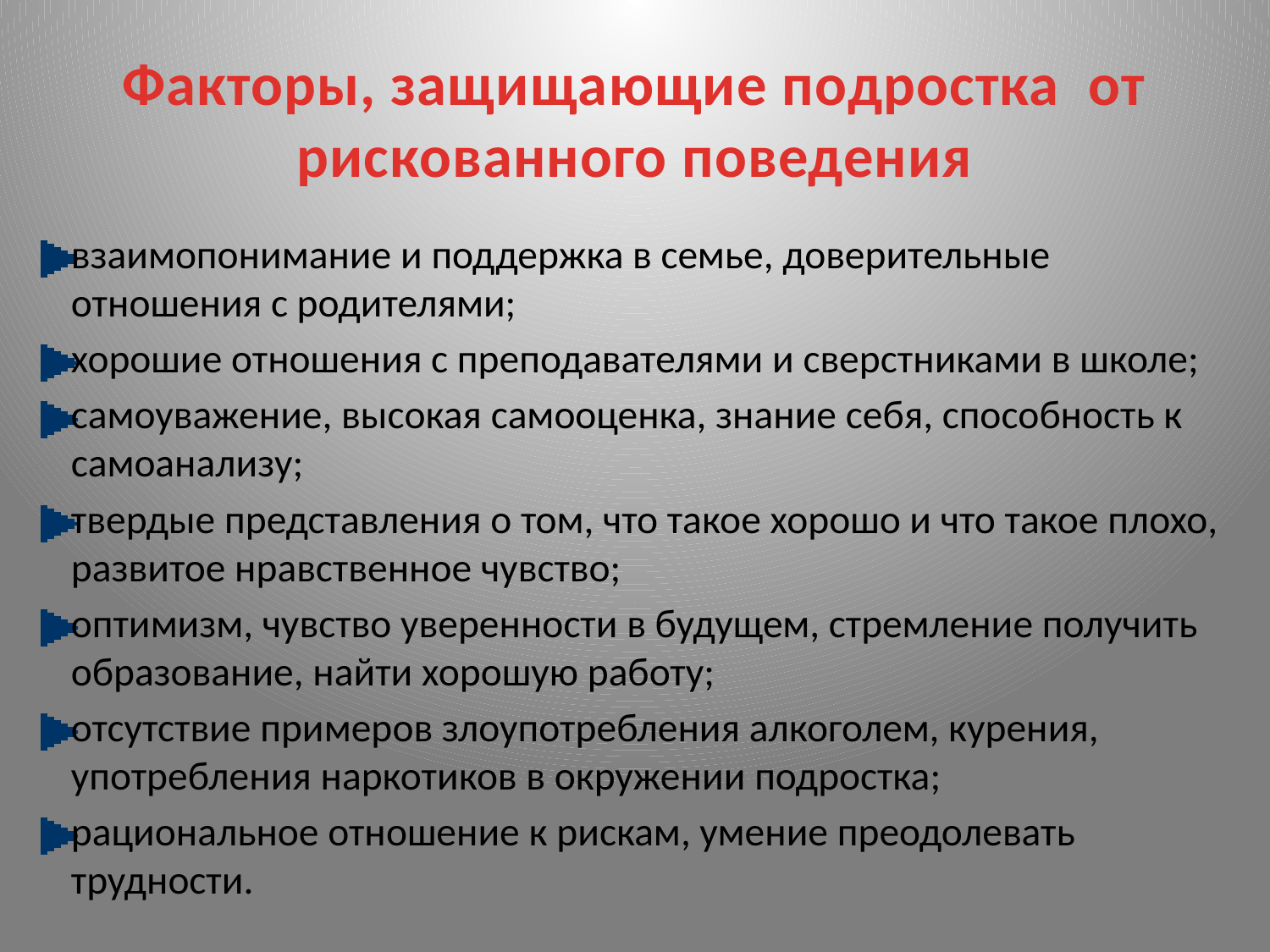

# Факторы, защищающие подростка  от рискованного поведения
взаимопонимание и поддержка в семье, доверительные отношения с родителями;
хорошие отношения с преподавателями и сверстниками в школе;
самоуважение, высокая самооценка, знание себя, способность к самоанализу;
твердые представления о том, что такое хорошо и что такое плохо, развитое нравственное чувство;
оптимизм, чувство уверенности в будущем, стремление получить образование, найти хорошую работу;
отсутствие примеров злоупотребления алкоголем, курения, употребления наркотиков в окружении подростка;
рациональное отношение к рискам, умение преодолевать трудности.